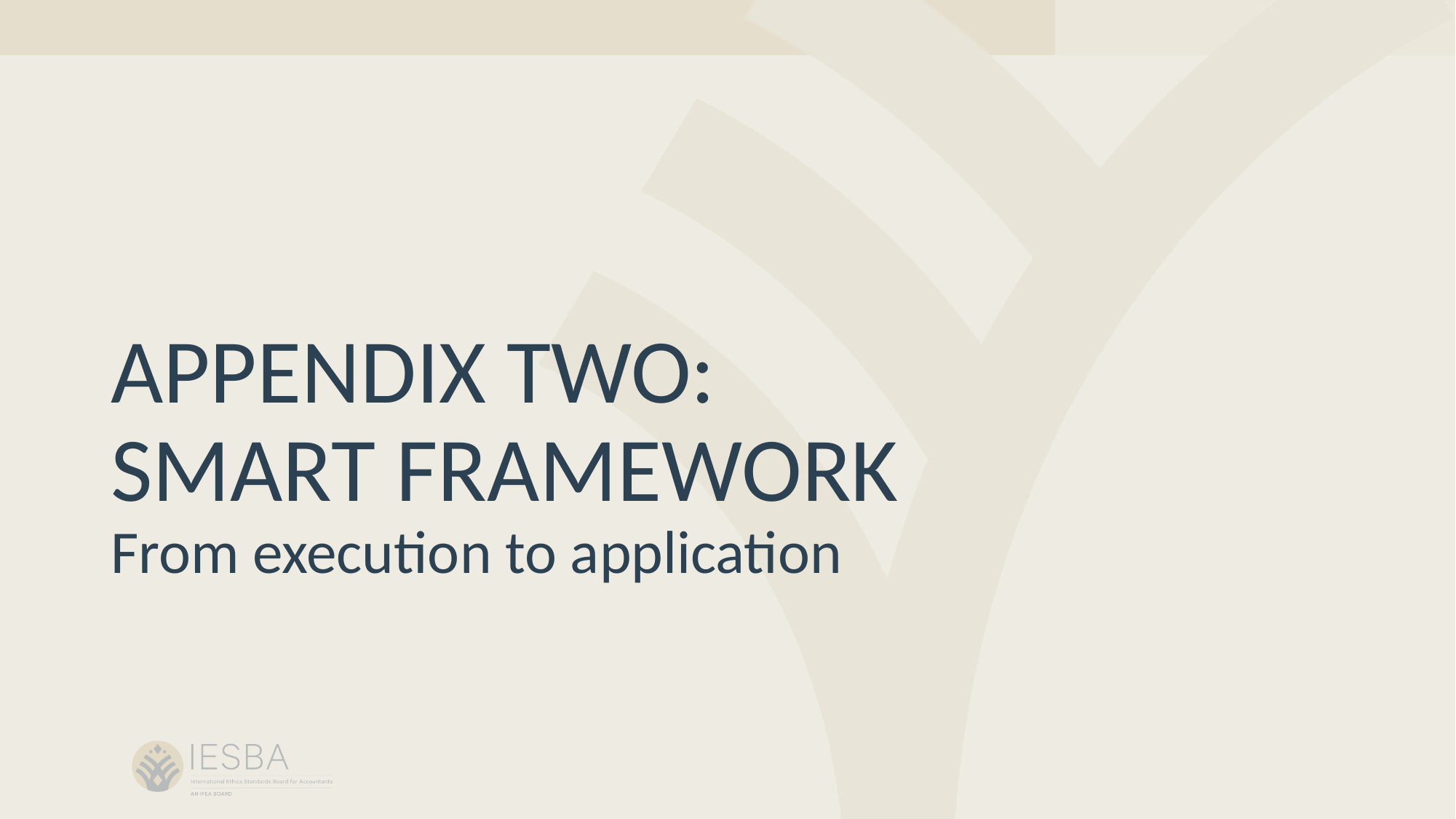

# APPENDIX TWO: SMART FRAMEWORK From execution to application